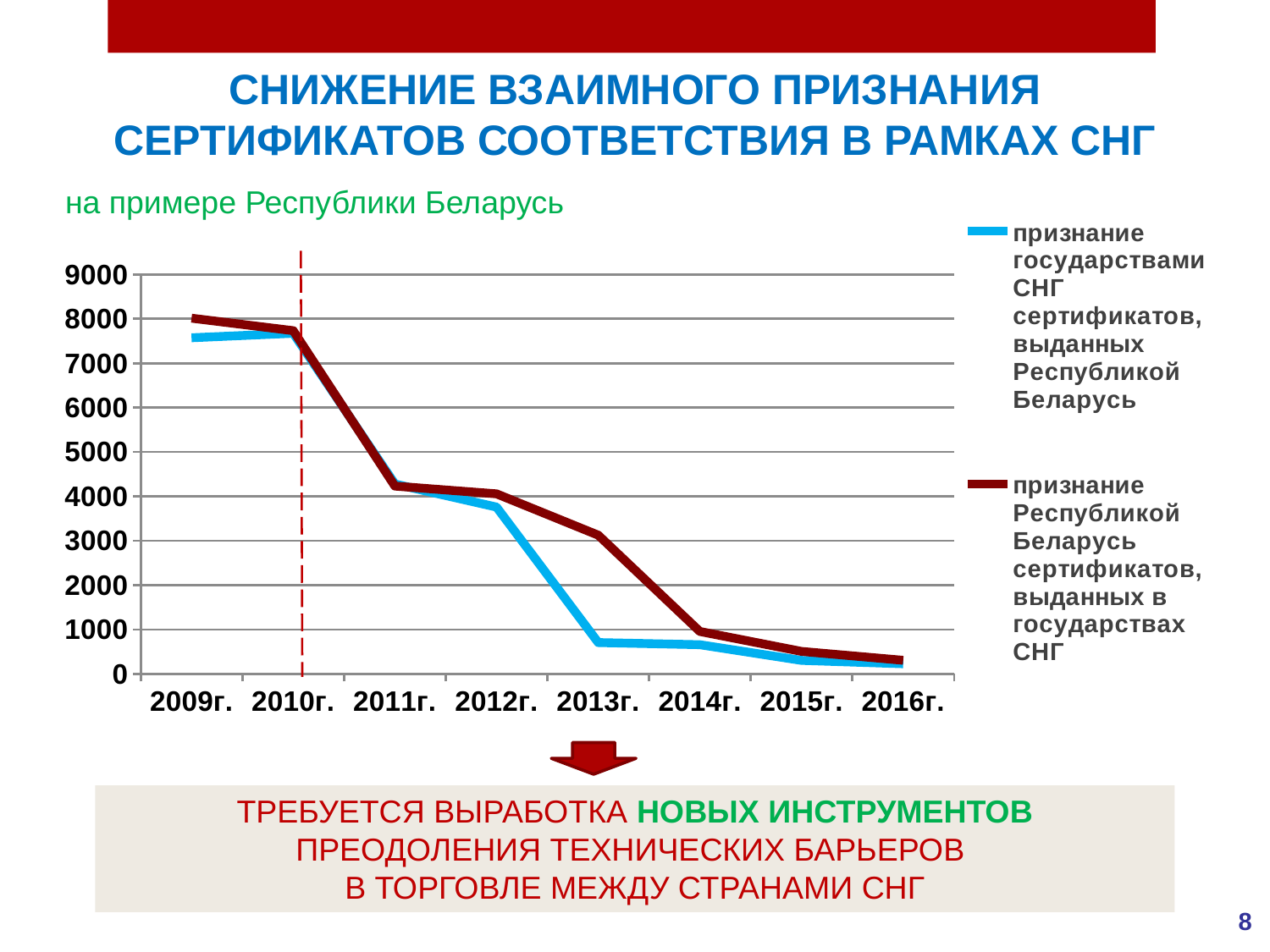

СНИЖЕНИЕ ВЗАИМНОГО ПРИЗНАНИЯ СЕРТИФИКАТОВ СООТВЕТСТВИЯ В РАМКАХ СНГ
на примере Республики Беларусь

### Chart

| Category | признание государствами СНГ сертификатов, выданных Республикой Беларусь

 | признание Республикой Беларусь сертификатов,
выданных в государствах СНГ
 |
|---|---|---|
| 2009г. | 7573.0 | 8015.0 |
| 2010г. | 7674.0 | 7733.0 |
| 2011г. | 4278.0 | 4231.0 |
| 2012г. | 3758.0 | 4056.0 |
| 2013г. | 706.0 | 3125.0 |
| 2014г. | 658.0 | 956.0 |
| 2015г. | 304.0 | 507.0 |
| 2016г. | 229.0 | 307.0 |
ТРЕБУЕТСЯ ВЫРАБОТКА НОВЫХ ИНСТРУМЕНТОВ
ПРЕОДОЛЕНИЯ ТЕХНИЧЕСКИХ БАРЬЕРОВ
В ТОРГОВЛЕ МЕЖДУ СТРАНАМИ СНГ
8